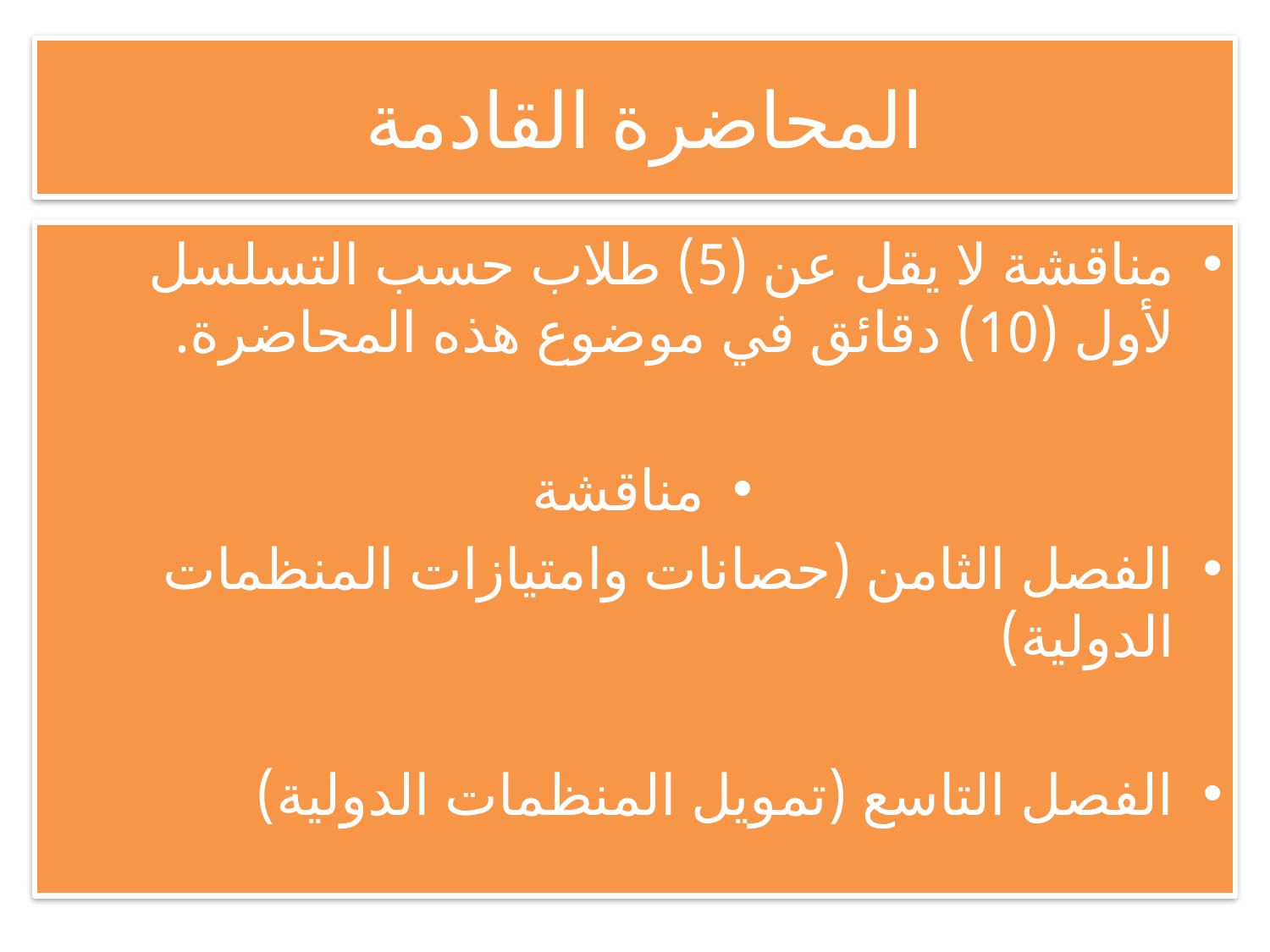

# المحاضرة القادمة
مناقشة لا يقل عن (5) طلاب حسب التسلسل لأول (10) دقائق في موضوع هذه المحاضرة.

مناقشة
الفصل الثامن (حصانات وامتيازات المنظمات الدولية)

الفصل التاسع (تمويل المنظمات الدولية)